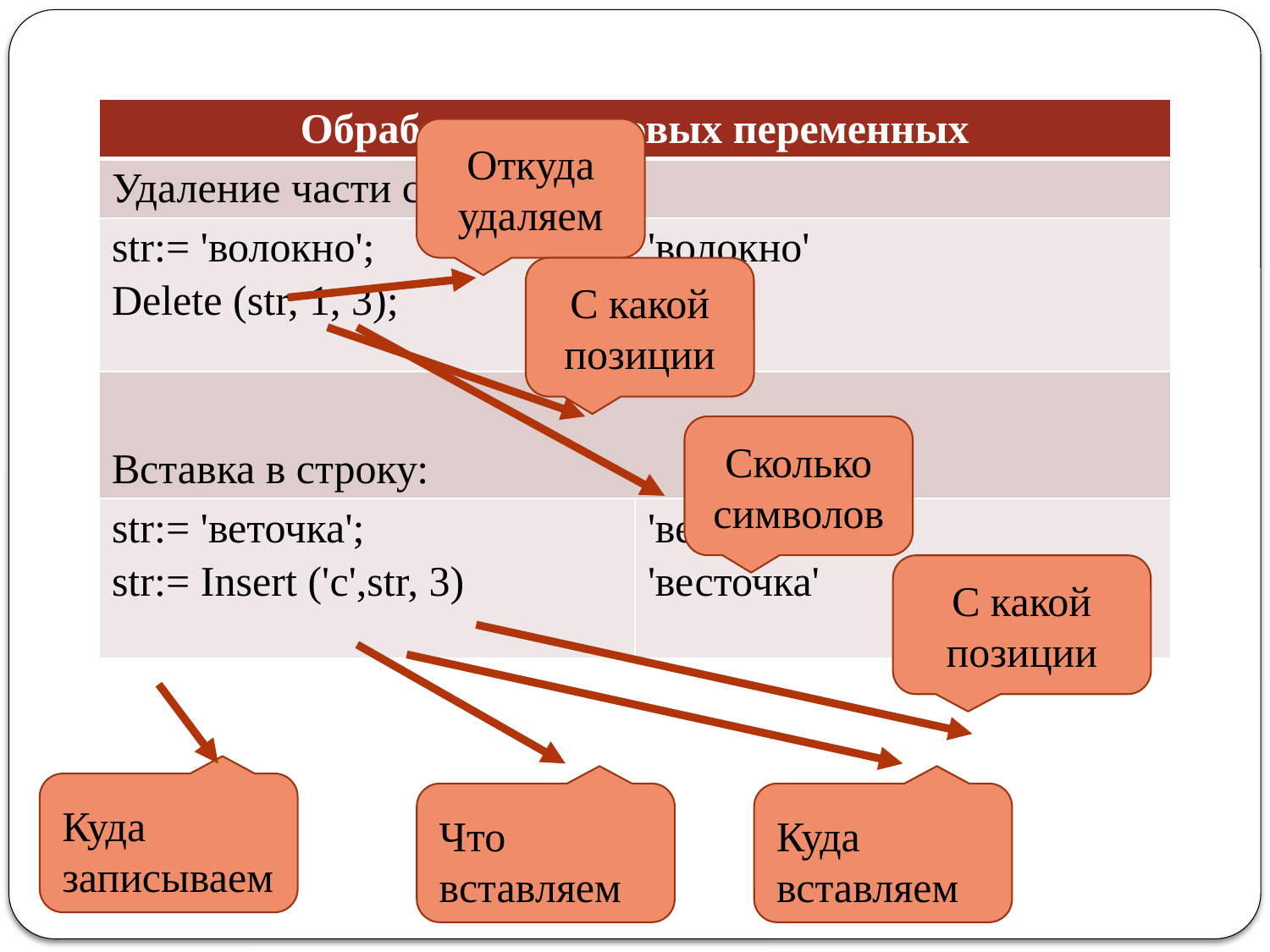

| Обработка строковых переменных |  |
| --- | --- |
| Удаление части строки: |  |
| str:= 'волокно'; Delete (str, 1, 3); | 'волокно' 'окно' |
| Вставка в строку: |  |
| str:= 'веточка'; str:= Insert ('с',str, 3) | 'веточка' 'весточка' |
Откуда удаляем
С какой позиции
Сколько символов
С какой позиции

Что вставляем

Куда
вставляем

Куда записываем